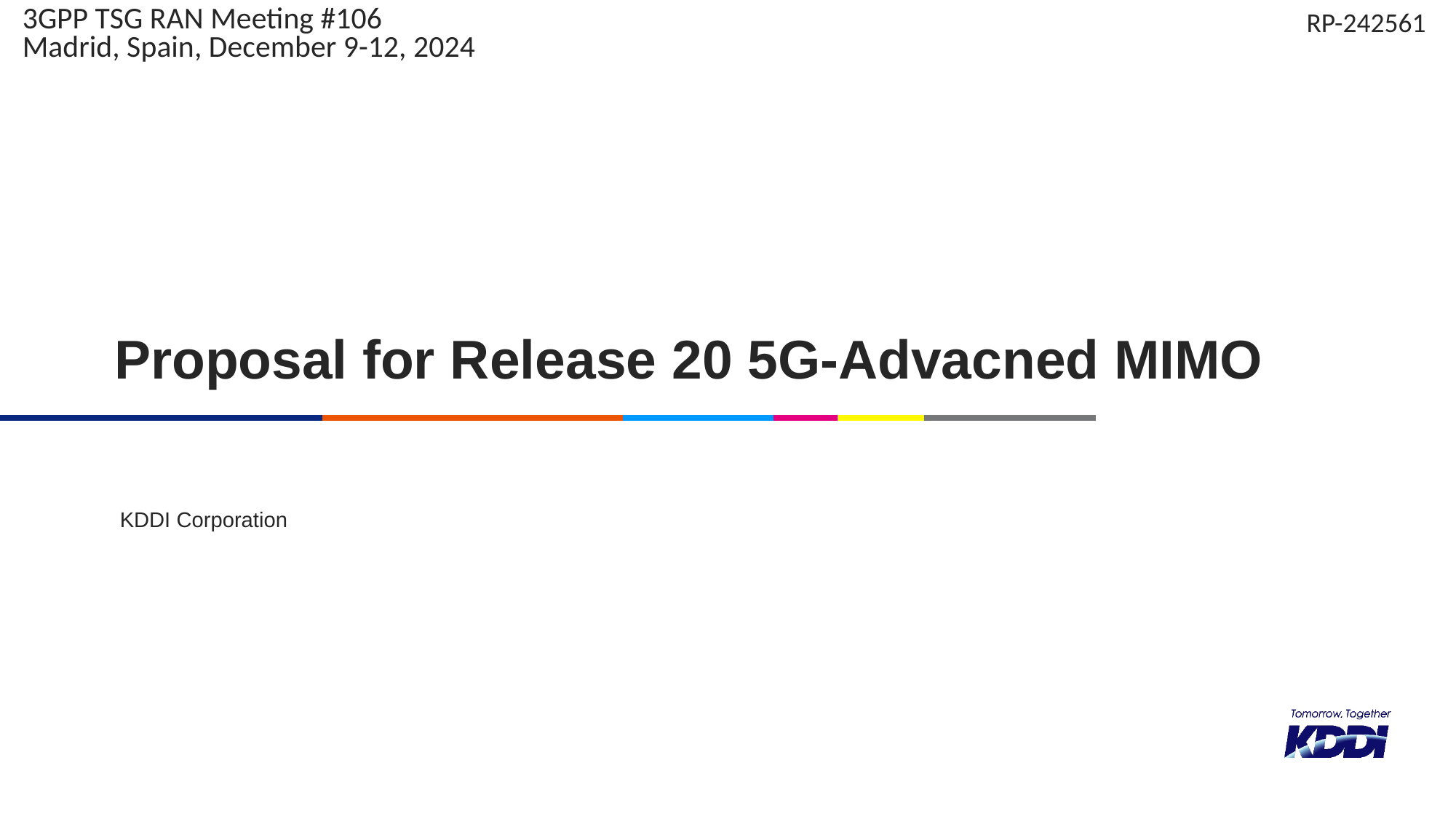

RP-242561
3GPP TSG RAN Meeting #106
Madrid, Spain, December 9-12, 2024
# Proposal for Release 20 5G-Advacned MIMO
KDDI Corporation